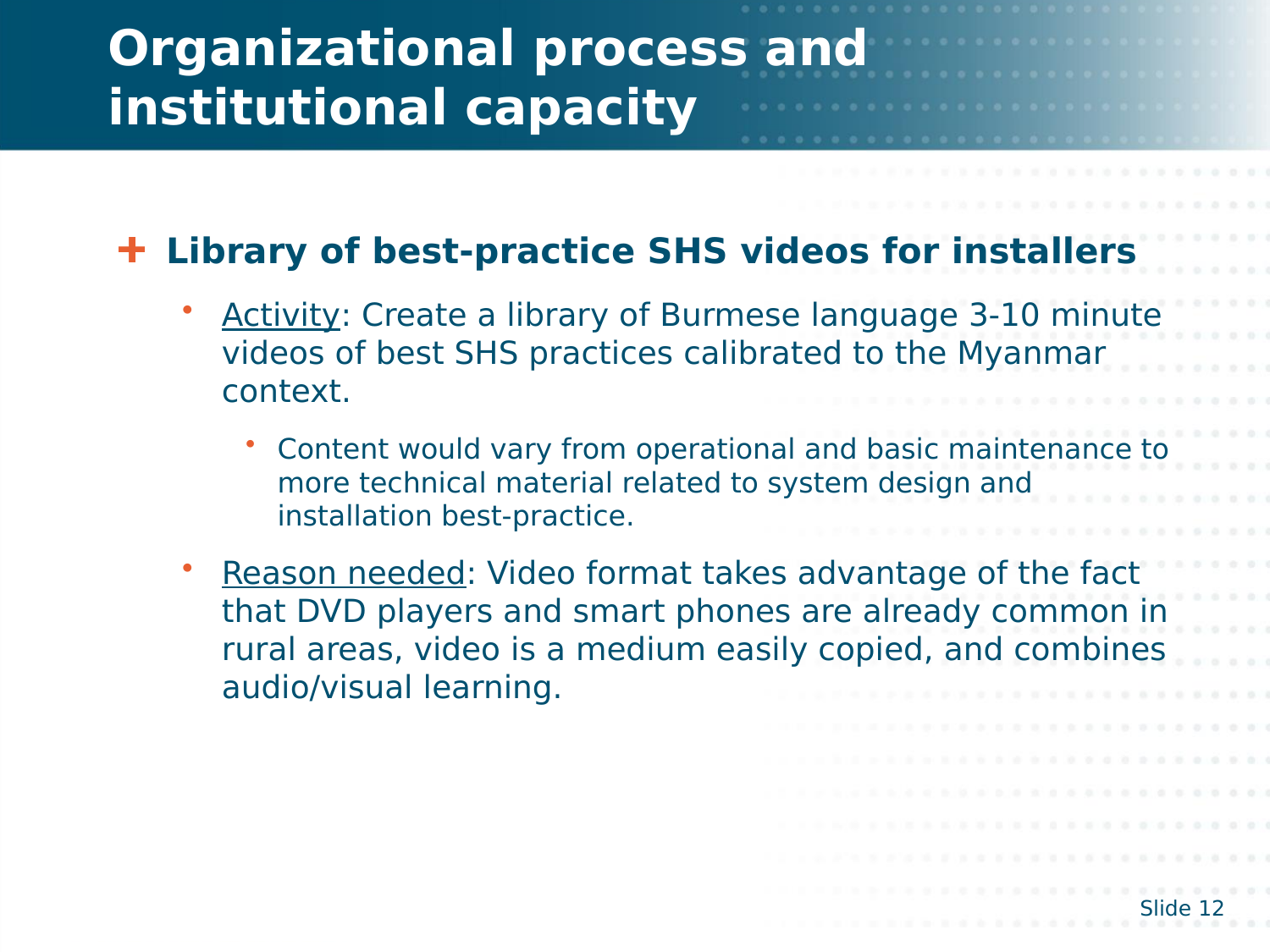

# Organizational process and institutional capacity
Library of best-practice SHS videos for installers
Activity: Create a library of Burmese language 3-10 minute
videos of best SHS practices calibrated to the Myanmar context.
Content would vary from operational and basic maintenance to more technical material related to system design and installation best-practice.
Reason needed: Video format takes advantage of the fact that DVD players and smart phones are already common in rural areas, video is a medium easily copied, and combines audio/visual learning.
12